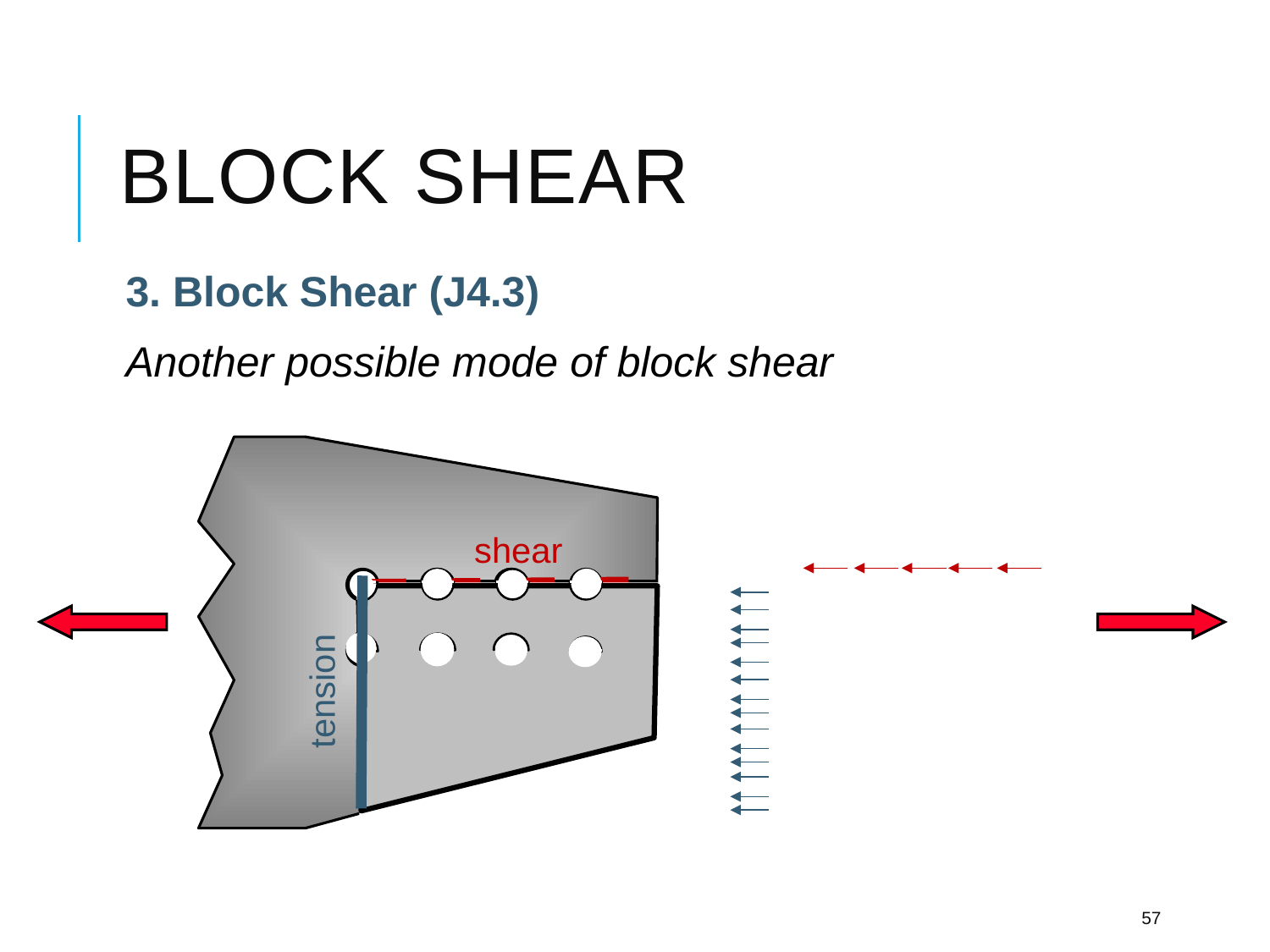

# Block Shear
3. Block Shear (J4.3)
Another possible mode of block shear

shear

tension

57